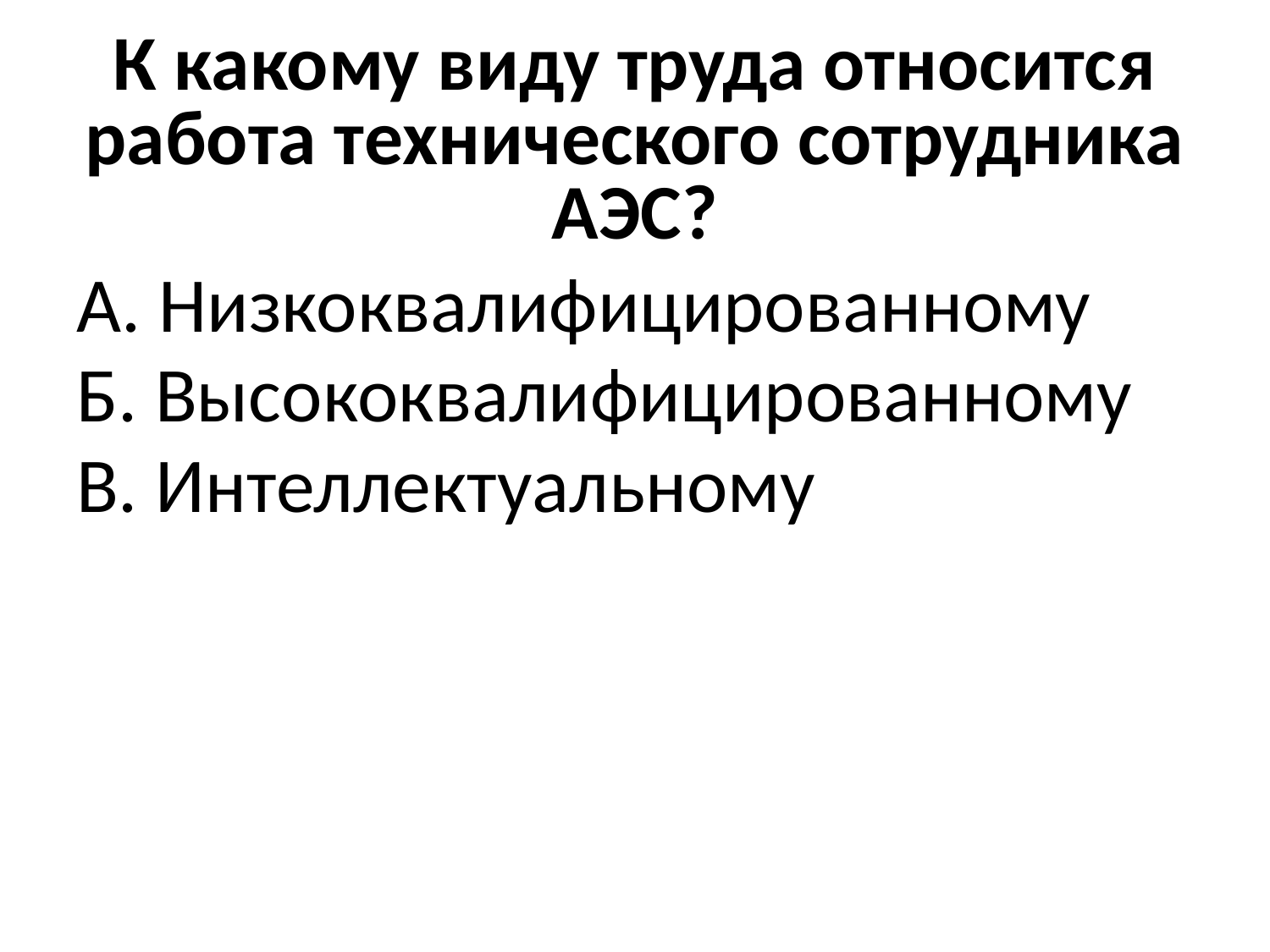

# К какому виду труда относится работа технического сотрудника АЭС?
А. Низкоквалифицированному
Б. Высококвалифицированному
В. Интеллектуальному